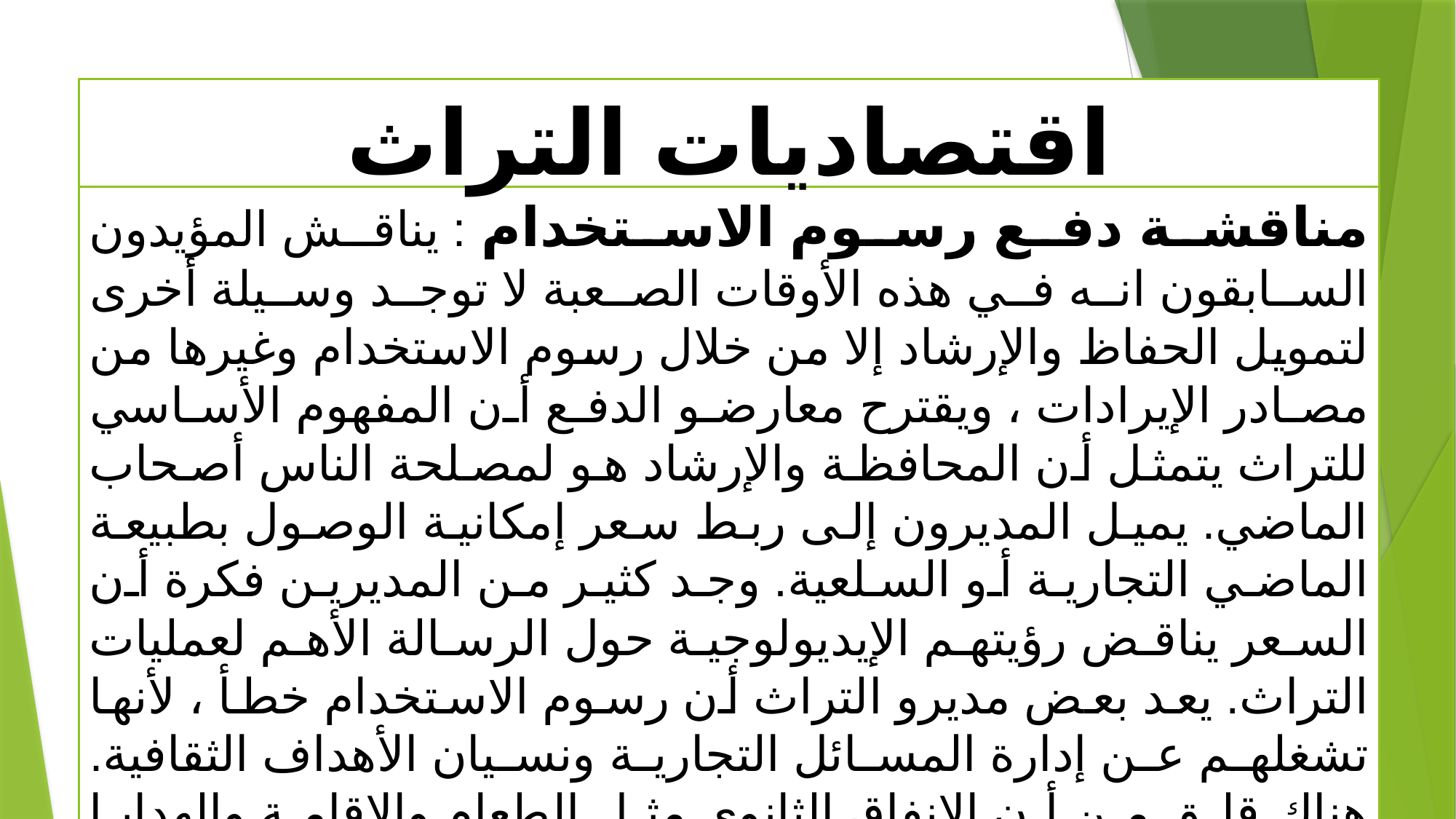

# اقتصاديات التراث
مناقشة دفع رسوم الاستخدام : يناقش المؤيدون السابقون انه في هذه الأوقات الصعبة لا توجد وسيلة أخرى لتمويل الحفاظ والإرشاد إلا من خلال رسوم الاستخدام وغيرها من مصادر الإيرادات ، ويقترح معارضو الدفع أن المفهوم الأساسي للتراث يتمثل أن المحافظة والإرشاد هو لمصلحة الناس أصحاب الماضي. يميل المديرون إلى ربط سعر إمكانية الوصول بطبيعة الماضي التجارية أو السلعية. وجد كثير من المديرين فكرة أن السعر يناقض رؤيتهم الإيديولوجية حول الرسالة الأهم لعمليات التراث. يعد بعض مديرو التراث أن رسوم الاستخدام خطأ ، لأنها تشغلهم عن إدارة المسائل التجارية ونسيان الأهداف الثقافية. هناك قلق من أن الإنفاق الثانوي مثل الطعام والإقامة والهدايا التذكارية سينخفض في حال فرض رسوم الدخول لفرض رسوم الجواذب التراثية.